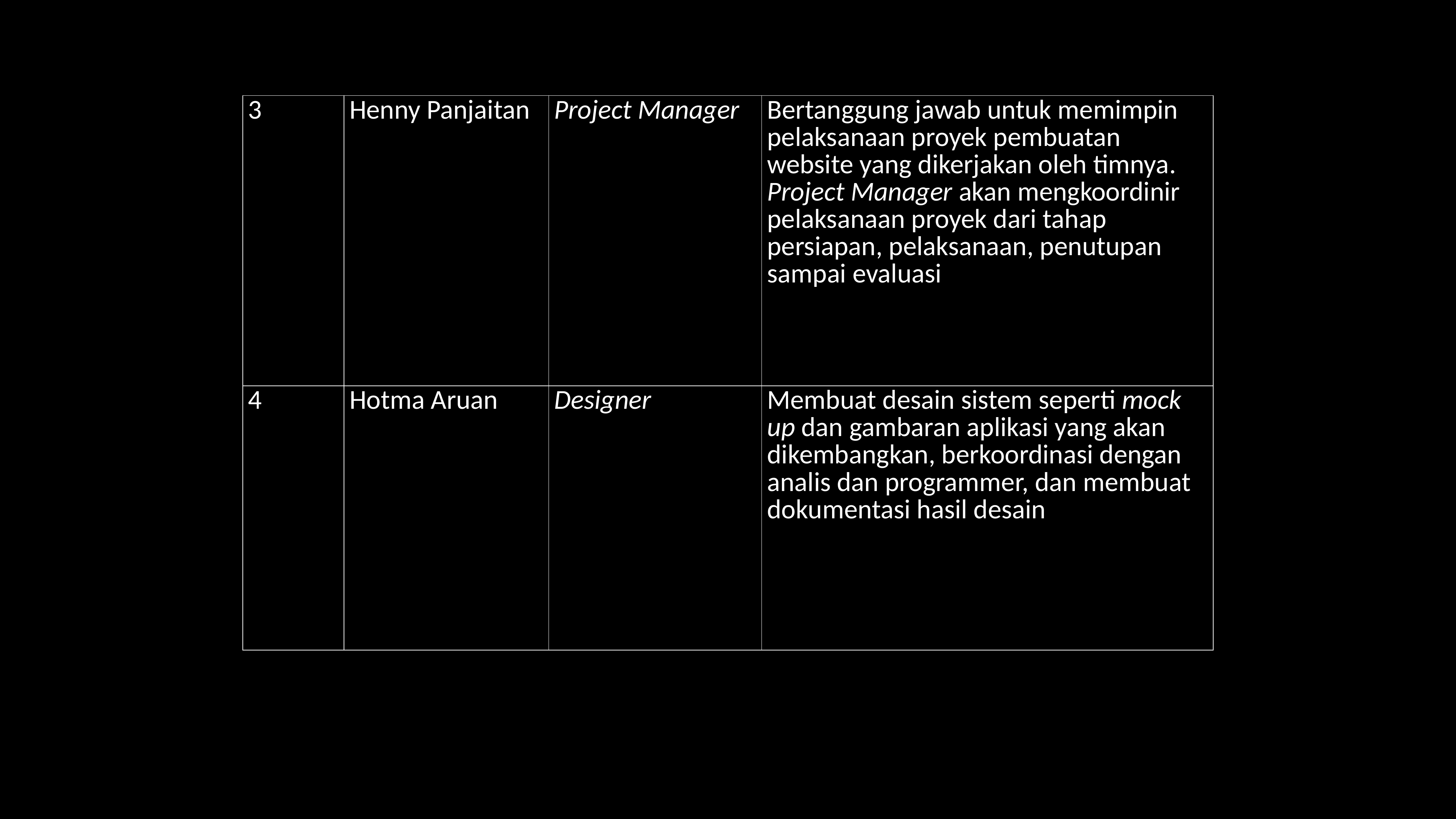

| 3 | Henny Panjaitan | Project Manager | Bertanggung jawab untuk memimpin pelaksanaan proyek pembuatan website yang dikerjakan oleh timnya. Project Manager akan mengkoordinir pelaksanaan proyek dari tahap persiapan, pelaksanaan, penutupan sampai evaluasi |
| --- | --- | --- | --- |
| 4 | Hotma Aruan | Designer | Membuat desain sistem seperti mock up dan gambaran aplikasi yang akan dikembangkan, berkoordinasi dengan analis dan programmer, dan membuat dokumentasi hasil desain |